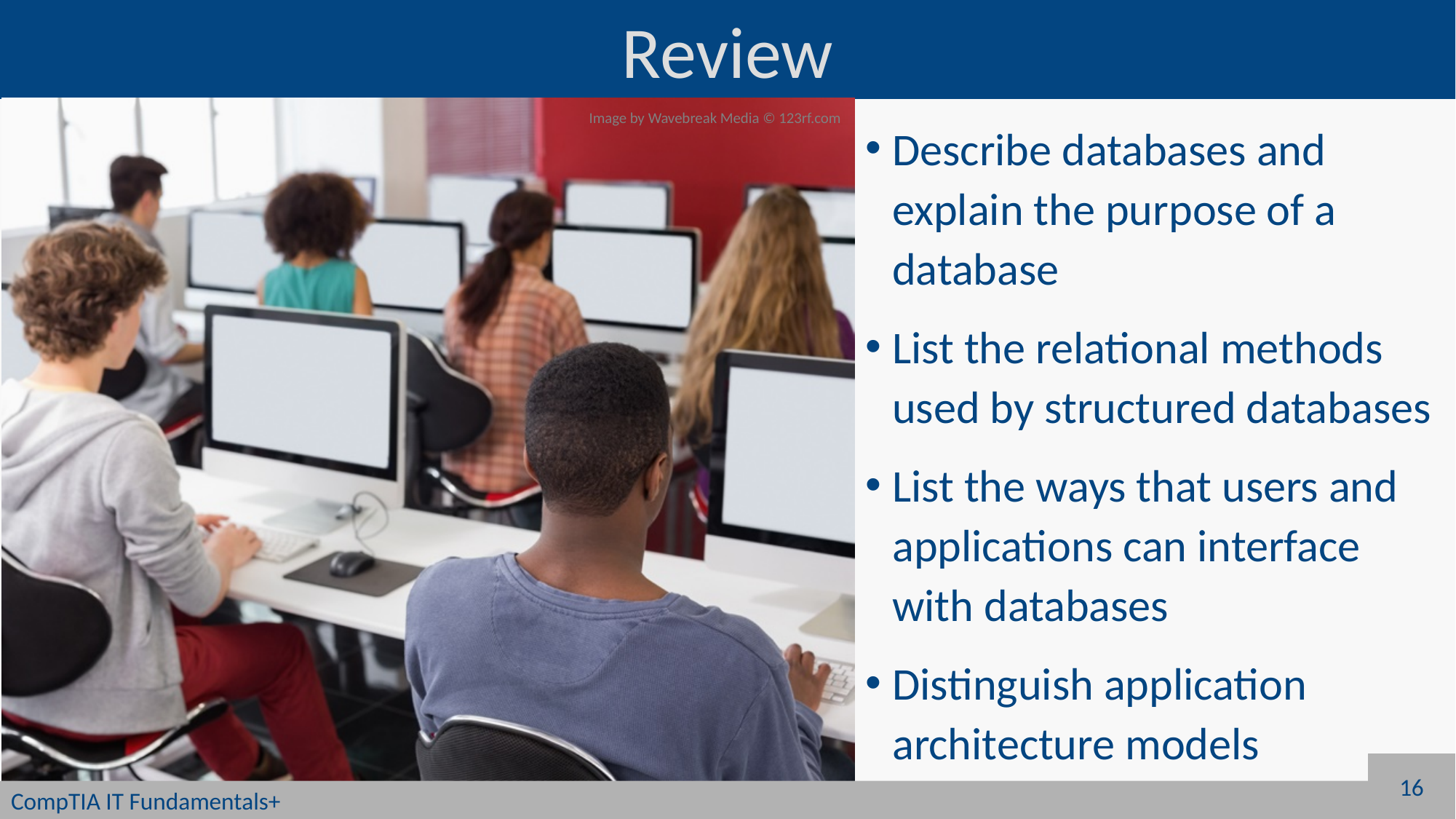

Describe databases and explain the purpose of a database
List the relational methods used by structured databases
List the ways that users and applications can interface with databases
Distinguish application architecture models
16
CompTIA IT Fundamentals+